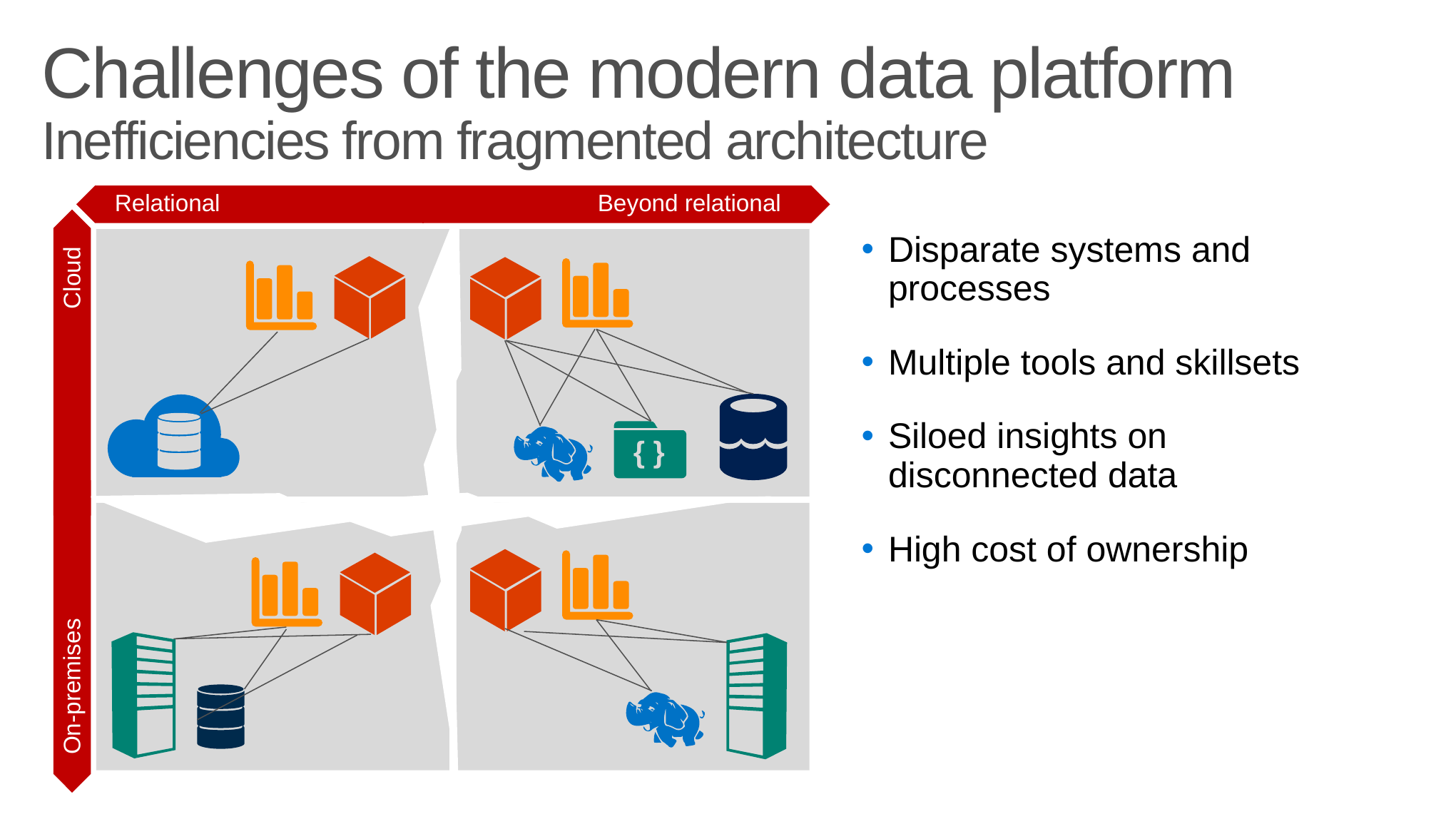

Challenges of the modern data platform
Inefficiencies from fragmented architecture

Beyond relational
Relational

Disparate systems and processes
Multiple tools and skillsets
Siloed insights on
disconnected data
High cost of ownership

{ }

Cloud

On-premises